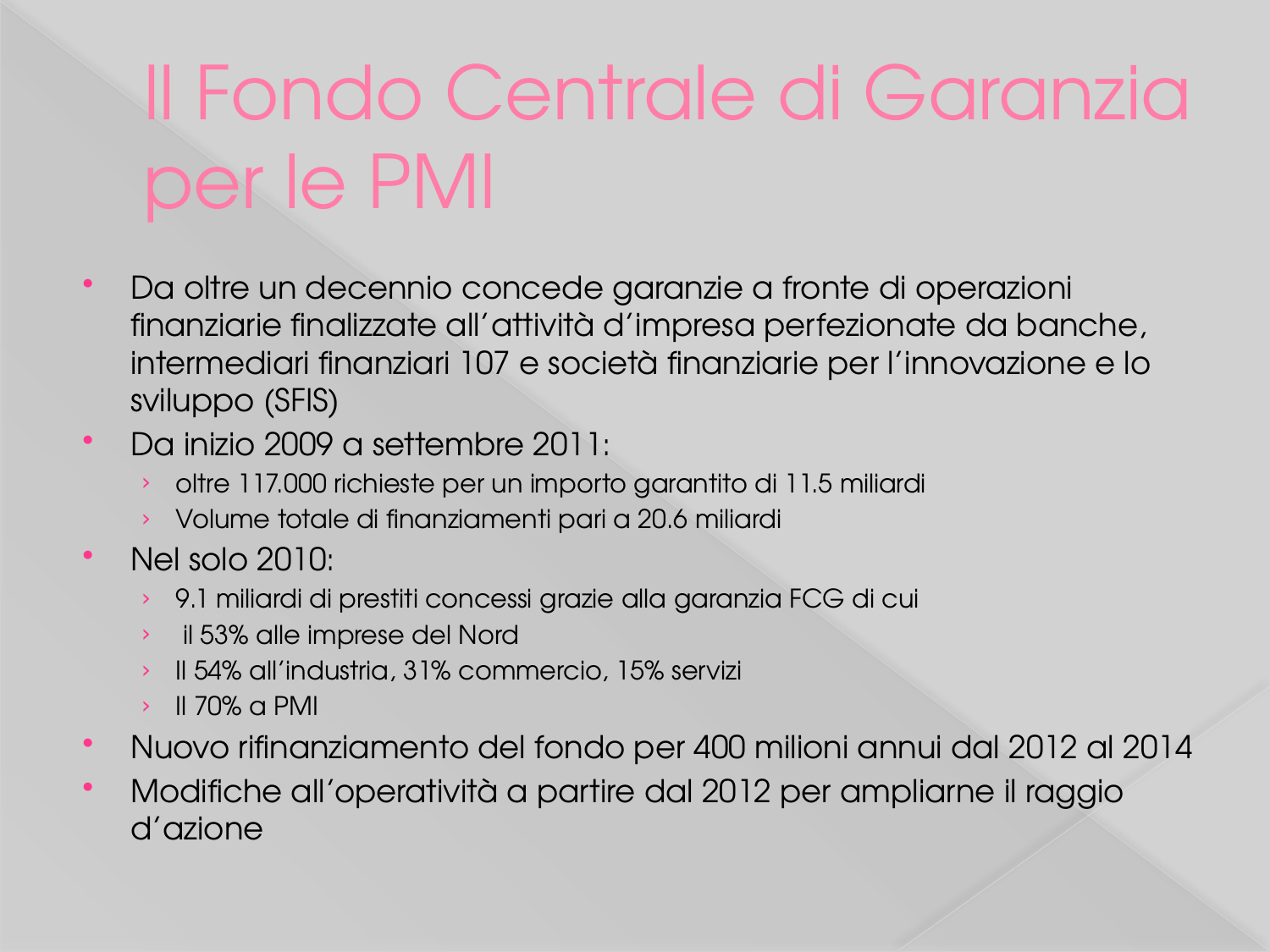

# Il Fondo Centrale di Garanzia per le PMI
Da oltre un decennio concede garanzie a fronte di operazioni finanziarie finalizzate all’attività d’impresa perfezionate da banche, intermediari finanziari 107 e società finanziarie per l’innovazione e lo sviluppo (SFIS)
Da inizio 2009 a settembre 2011:
oltre 117.000 richieste per un importo garantito di 11.5 miliardi
Volume totale di finanziamenti pari a 20.6 miliardi
Nel solo 2010:
9.1 miliardi di prestiti concessi grazie alla garanzia FCG di cui
 il 53% alle imprese del Nord
Il 54% all’industria, 31% commercio, 15% servizi
Il 70% a PMI
Nuovo rifinanziamento del fondo per 400 milioni annui dal 2012 al 2014
Modifiche all’operatività a partire dal 2012 per ampliarne il raggio d’azione